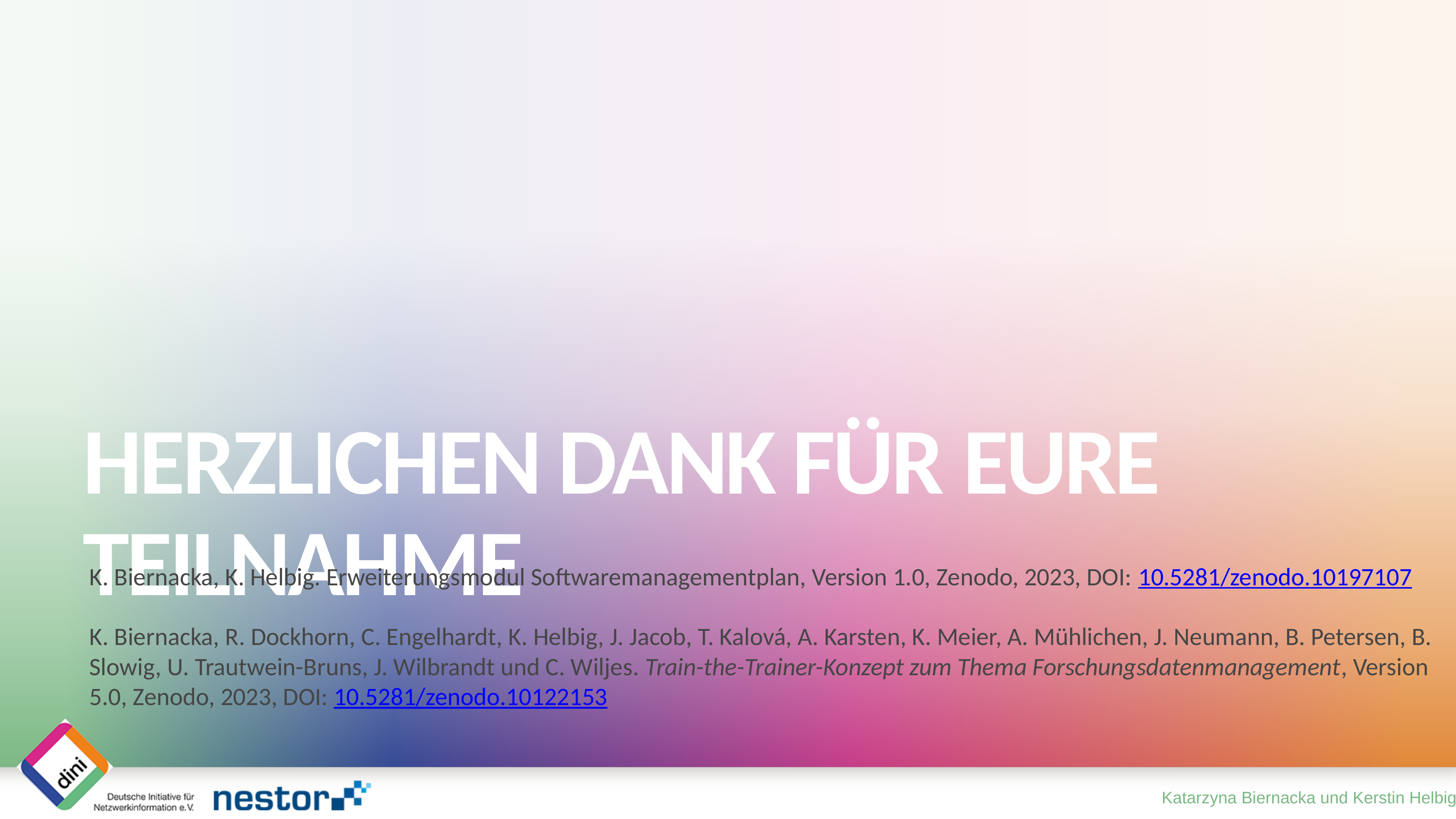

# Herzlichen Dank für Eure Teilnahme
K. Biernacka, K. Helbig. Erweiterungsmodul Softwaremanagementplan, Version 1.0, Zenodo, 2023, DOI: 10.5281/zenodo.10197107

K. Biernacka, R. Dockhorn, C. Engelhardt, K. Helbig, J. Jacob, T. Kalová, A. Karsten, K. Meier, A. Mühlichen, J. Neumann, B. Petersen, B. Slowig, U. Trautwein-Bruns, J. Wilbrandt und C. Wiljes. Train-the-Trainer-Konzept zum Thema Forschungsdatenmanagement, Version 5.0, Zenodo, 2023, DOI: 10.5281/zenodo.10122153